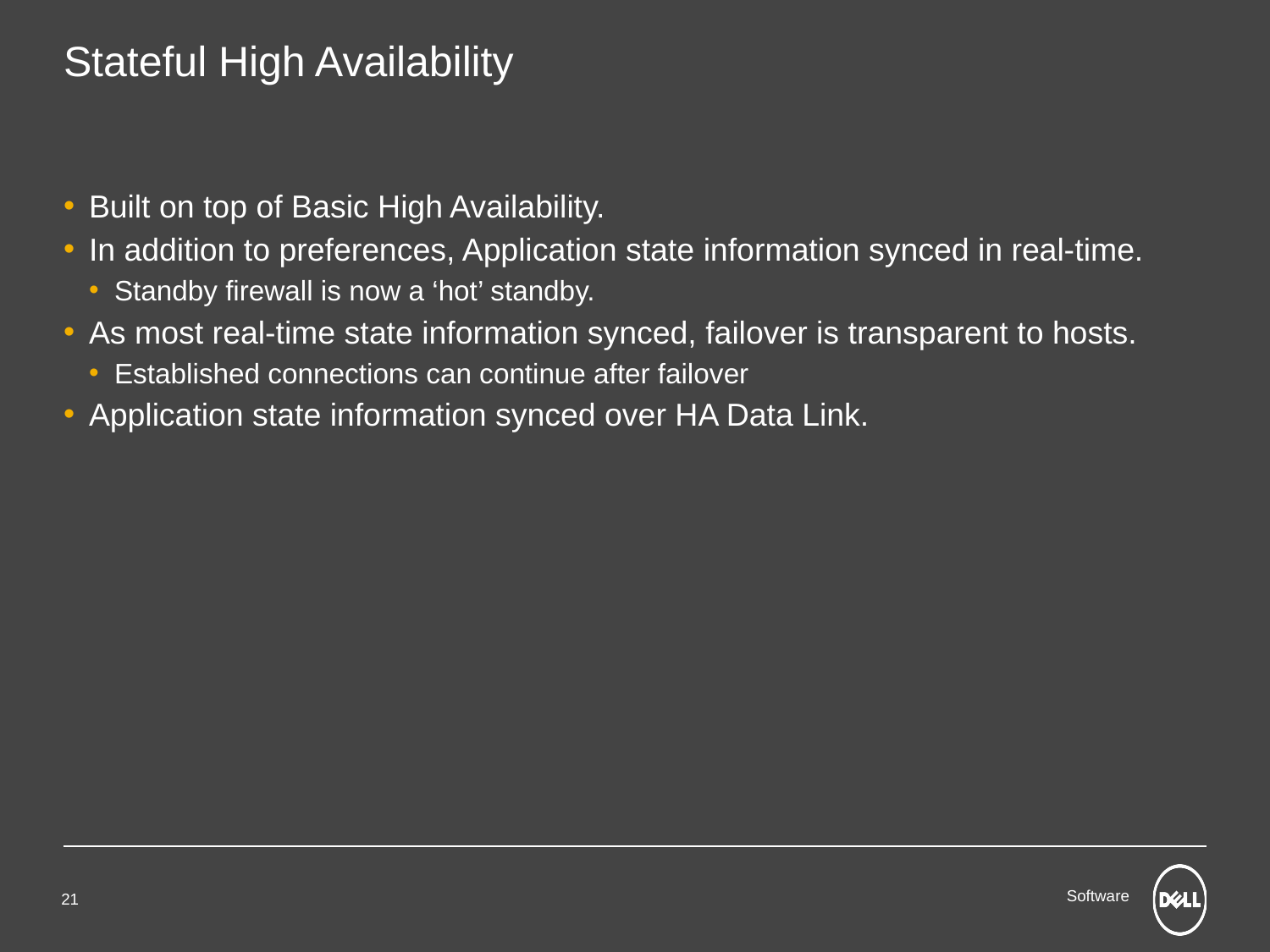

# Stateful High Availability
Built on top of Basic High Availability.
In addition to preferences, Application state information synced in real-time.
Standby firewall is now a ‘hot’ standby.
As most real-time state information synced, failover is transparent to hosts.
Established connections can continue after failover
Application state information synced over HA Data Link.